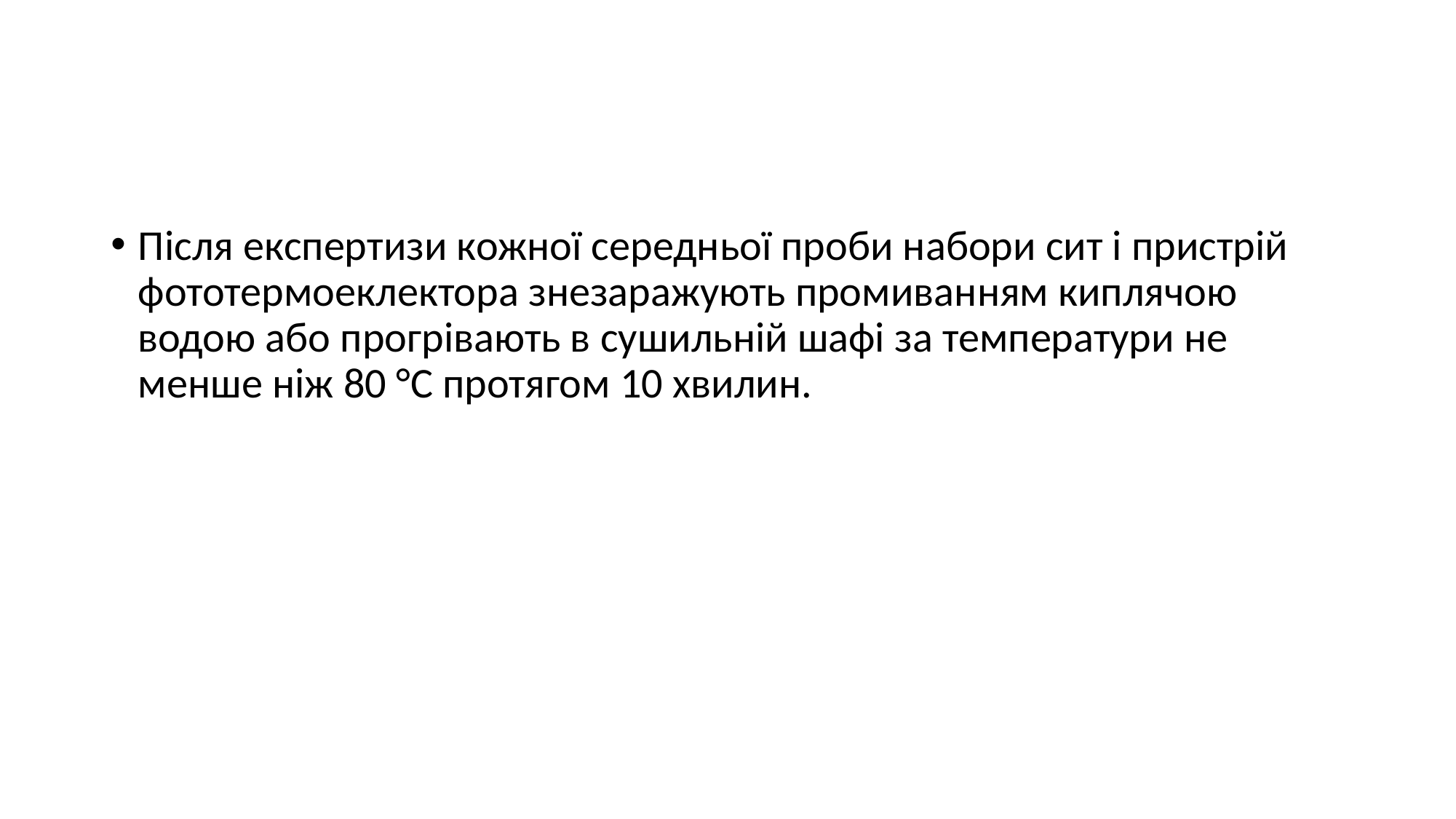

#
Після експертизи кожної середньої проби набори сит і пристрій фототермоеклектора знезаражують промиванням киплячою водою або прогрівають в сушильній шафі за температури не менше ніж 80 °С протягом 10 хвилин.